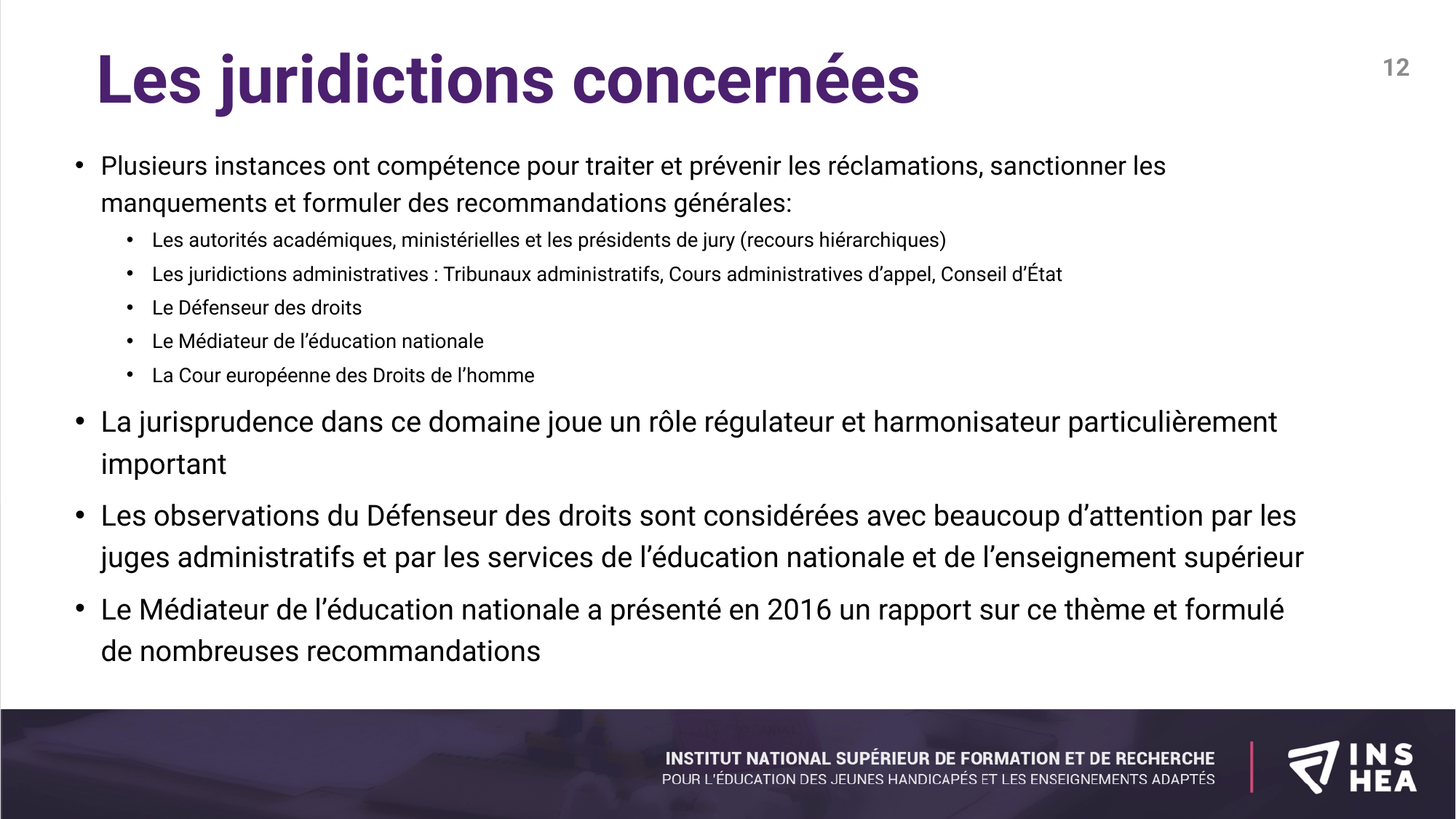

# Les juridictions concernées
12
Plusieurs instances ont compétence pour traiter et prévenir les réclamations, sanctionner les manquements et formuler des recommandations générales:
Les autorités académiques, ministérielles et les présidents de jury (recours hiérarchiques)
Les juridictions administratives : Tribunaux administratifs, Cours administratives d’appel, Conseil d’État
Le Défenseur des droits
Le Médiateur de l’éducation nationale
La Cour européenne des Droits de l’homme
La jurisprudence dans ce domaine joue un rôle régulateur et harmonisateur particulièrement important
Les observations du Défenseur des droits sont considérées avec beaucoup d’attention par les juges administratifs et par les services de l’éducation nationale et de l’enseignement supérieur
Le Médiateur de l’éducation nationale a présenté en 2016 un rapport sur ce thème et formulé de nombreuses recommandations